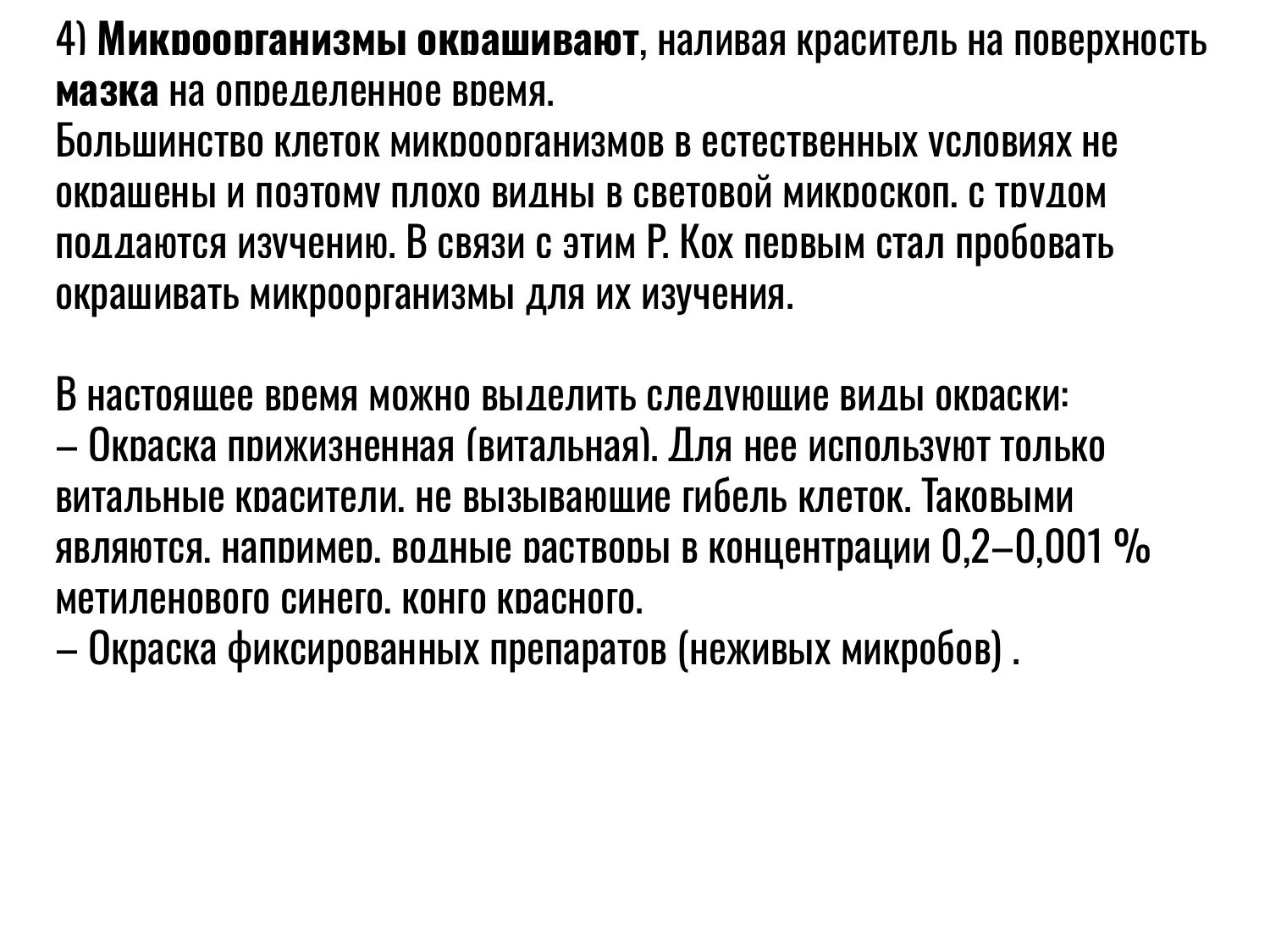

4) Микроорганизмы окрашивают, наливая краситель на поверхность мазка на определенное время.
Большинство клеток микроорганизмов в естественных условиях не окрашены и поэтому плохо видны в световой микроскоп, с трудом поддаются изучению. В связи с этим Р. Кох первым стал пробовать окрашивать микроорганизмы для их изучения.

В настоящее время можно выделить следующие виды окраски:
– Окраска прижизненная (витальная). Для нее используют только витальные красители, не вызывающие гибель клеток. Таковыми являются, например, водные растворы в концентрации 0,2–0,001 % метиленового синего, конго красного.
– Окраска фиксированных препаратов (неживых микробов) .